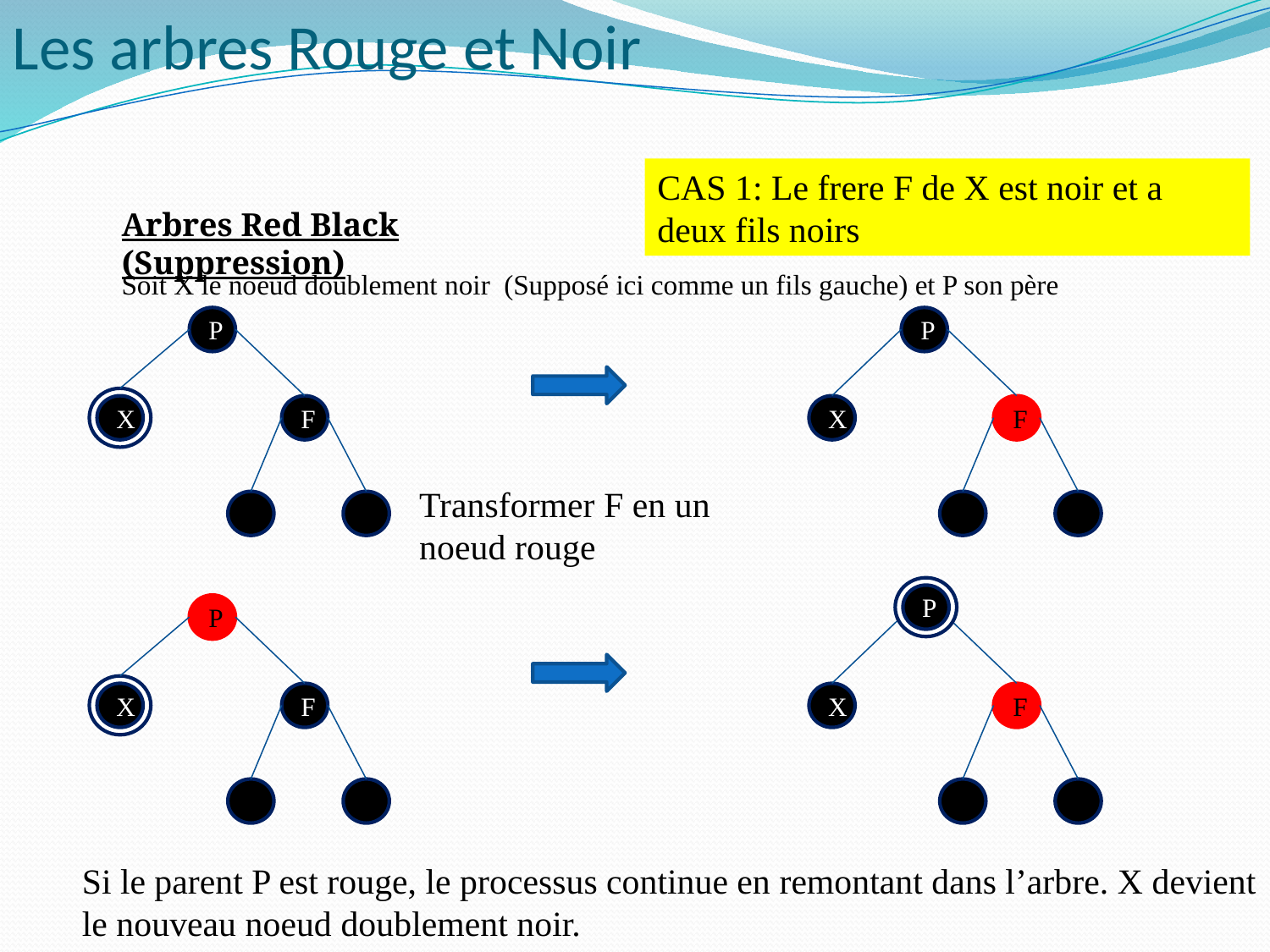

Les arbres Rouge et Noir
CAS 1: Le frere F de X est noir et a deux fils noirs
Arbres Red Black (Suppression)
Soit X le noeud doublement noir  (Supposé ici comme un fils gauche) et P son père
P
P
X
F

P
X
F

Transformer F en un noeud rouge
P
P
X
F

P
P
X
F

Si le parent P est rouge, le processus continue en remontant dans l’arbre. X devient le nouveau noeud doublement noir.